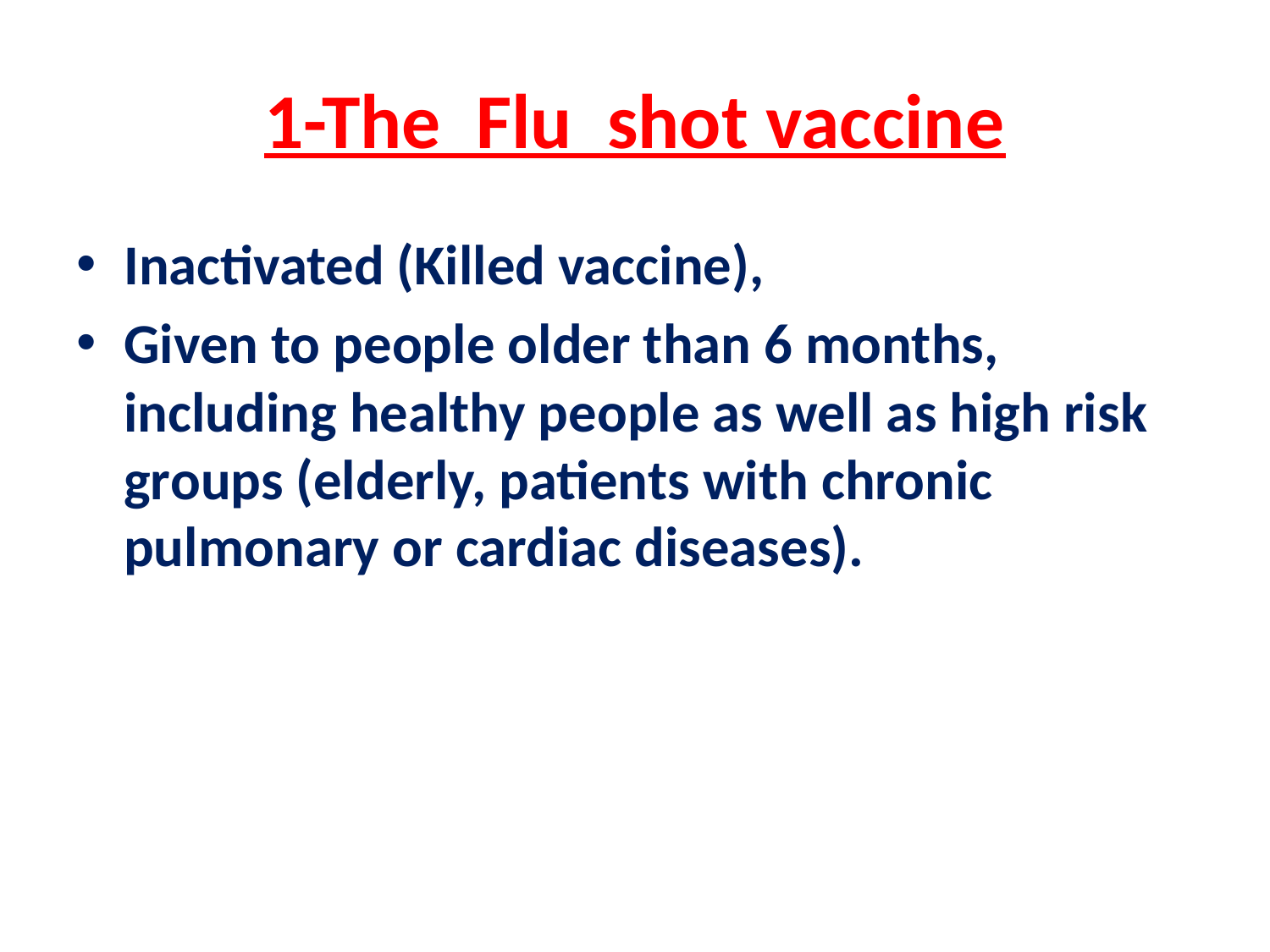

# 1-The  Flu  shot vaccine
Inactivated (Killed vaccine),
Given to people older than 6 months, including healthy people as well as high risk groups (elderly, patients with chronic pulmonary or cardiac diseases).